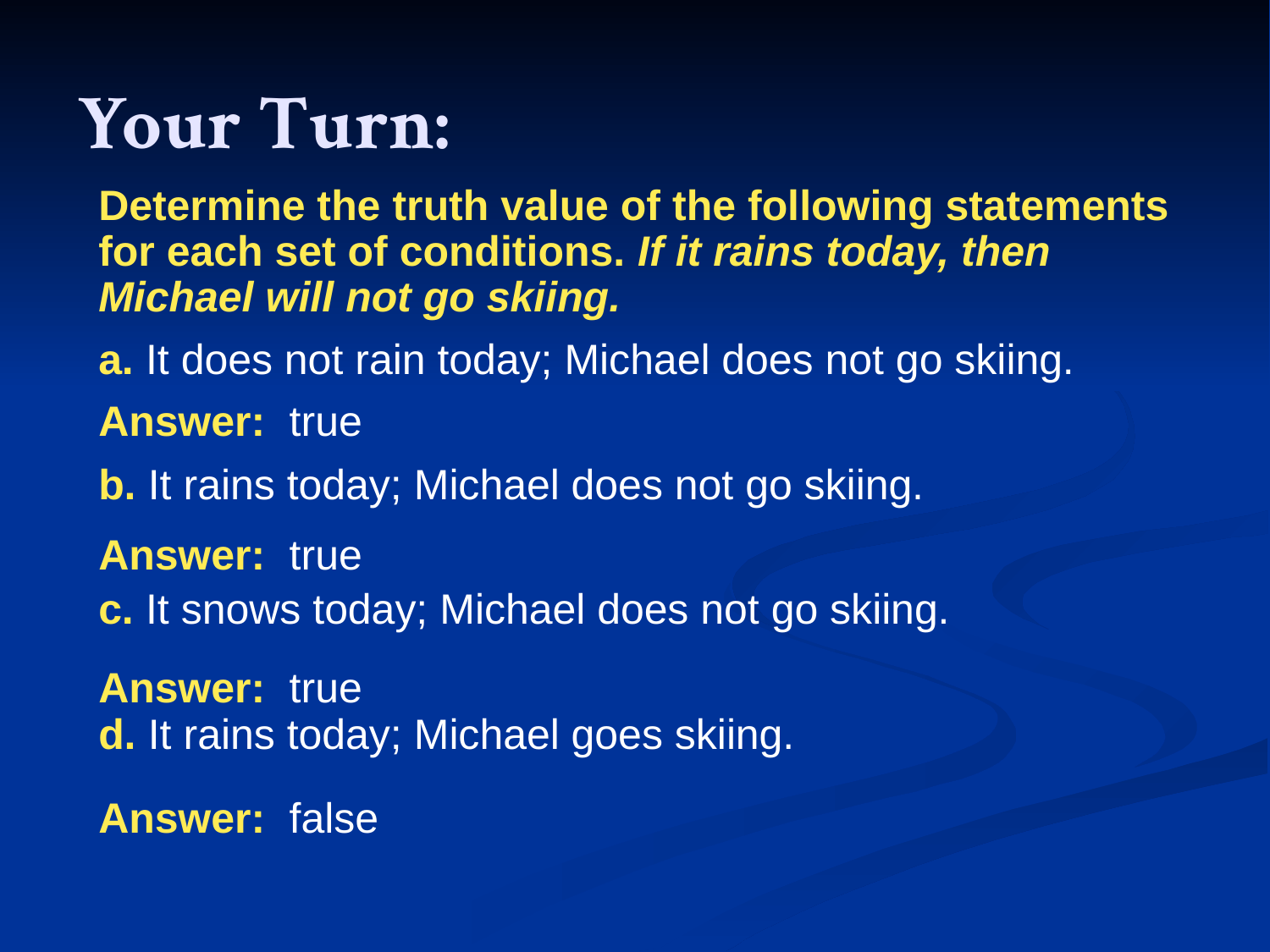

# Your Turn:
Determine the truth value of the following statements for each set of conditions. If it rains today, then Michael will not go skiing.
a. It does not rain today; Michael does not go skiing.

b. It rains today; Michael does not go skiing.

c. It snows today; Michael does not go skiing.

d. It rains today; Michael goes skiing.
Answer:  true
Answer:  true
Answer:  true
Answer:  false